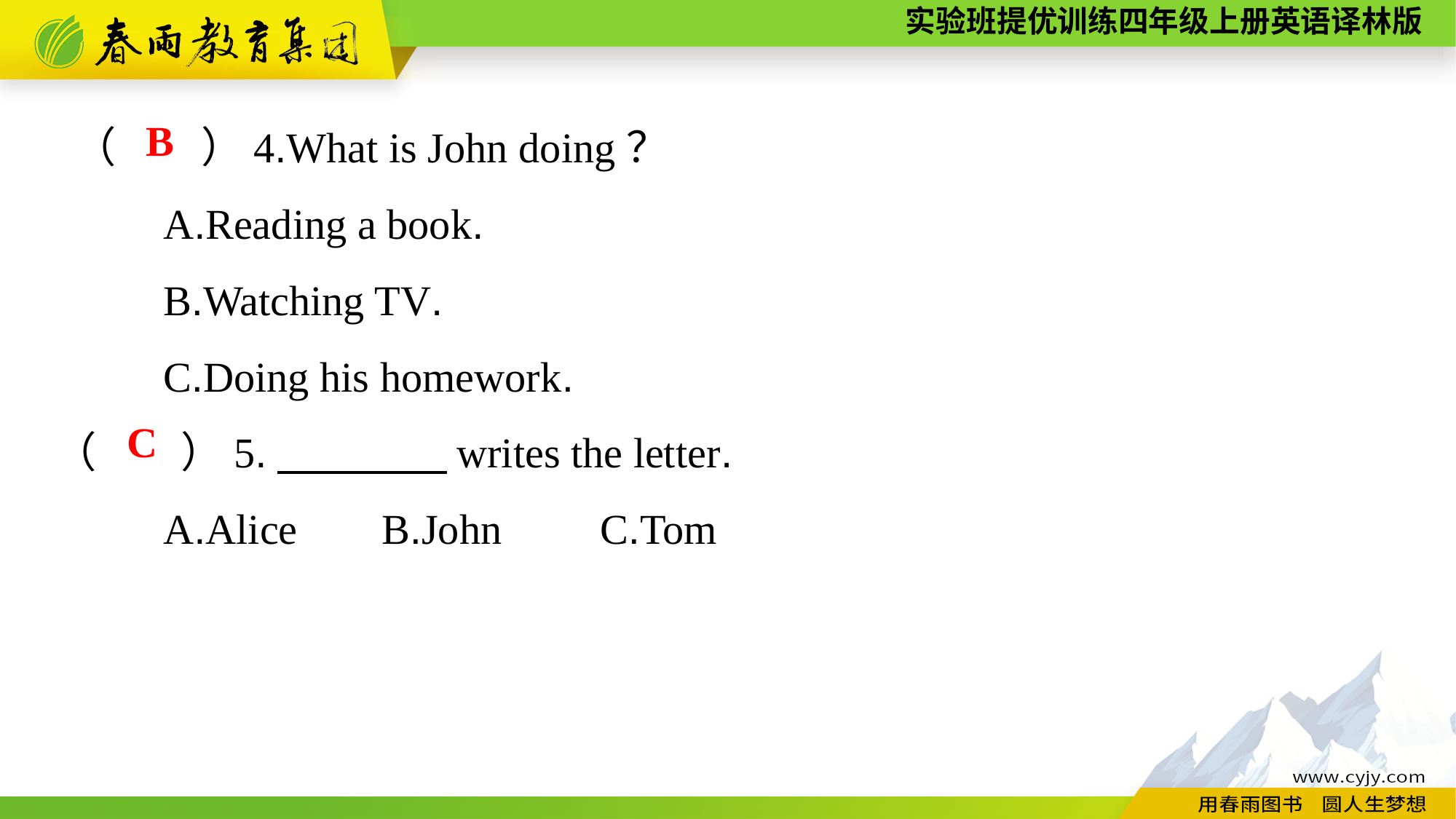

（　　）4.What is John doing？
	A.Reading a book.
	B.Watching TV.
	C.Doing his homework.
（　　）5.　　　　writes the letter.
	A.Alice	B.John	C.Tom
B
C